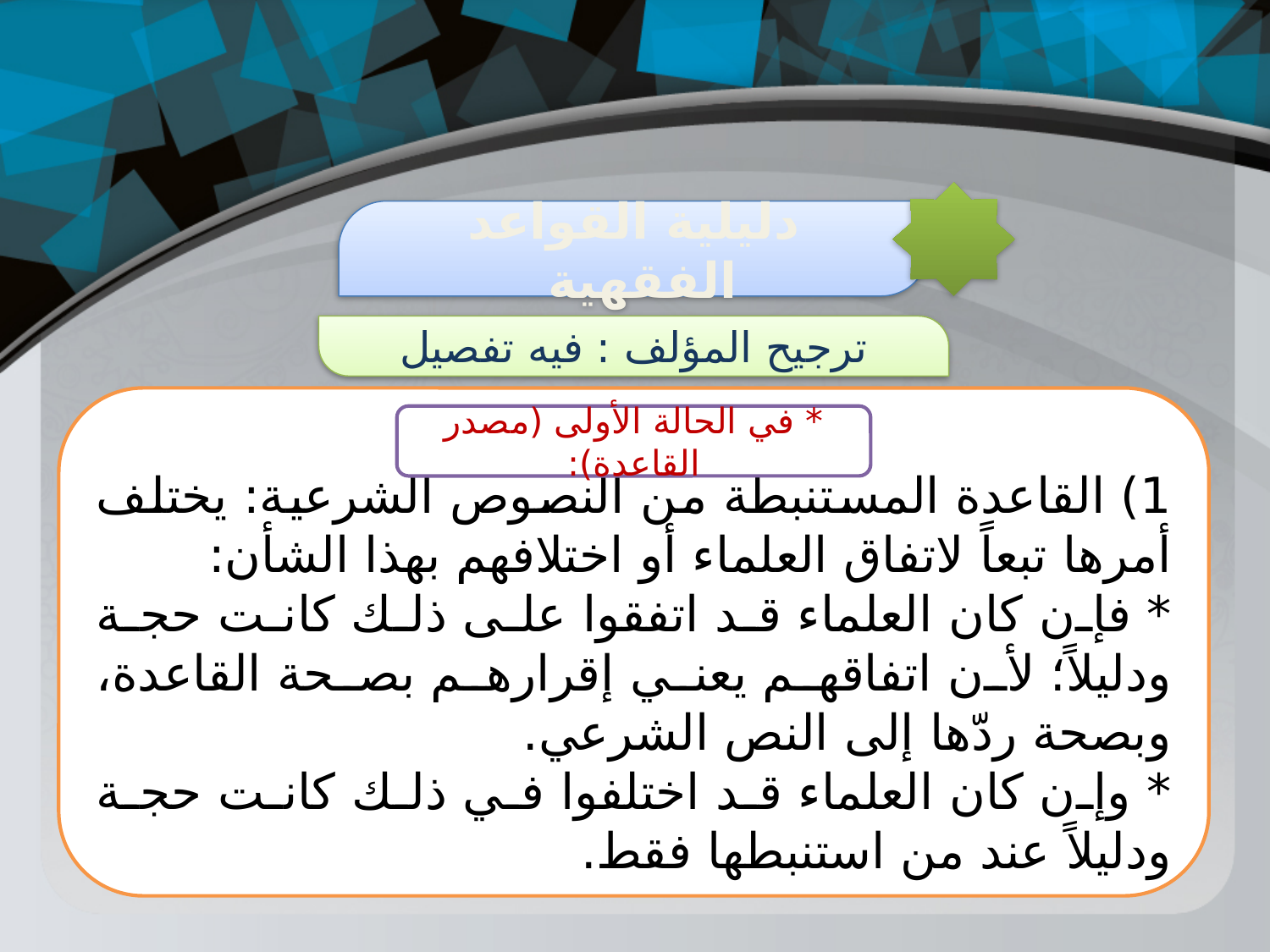

دليلية القواعد الفقهية
ترجيح المؤلف : فيه تفصيل

1) القاعدة المستنبطة من النصوص الشرعية: يختلف أمرها تبعاً لاتفاق العلماء أو اختلافهم بهذا الشأن:
* فإن كان العلماء قد اتفقوا على ذلك كانت حجة ودليلاً؛ لأن اتفاقهم يعني إقرارهم بصحة القاعدة، وبصحة ردّها إلى النص الشرعي.
* وإن كان العلماء قد اختلفوا في ذلك كانت حجة ودليلاً عند من استنبطها فقط.
* في الحالة الأولى (مصدر القاعدة):